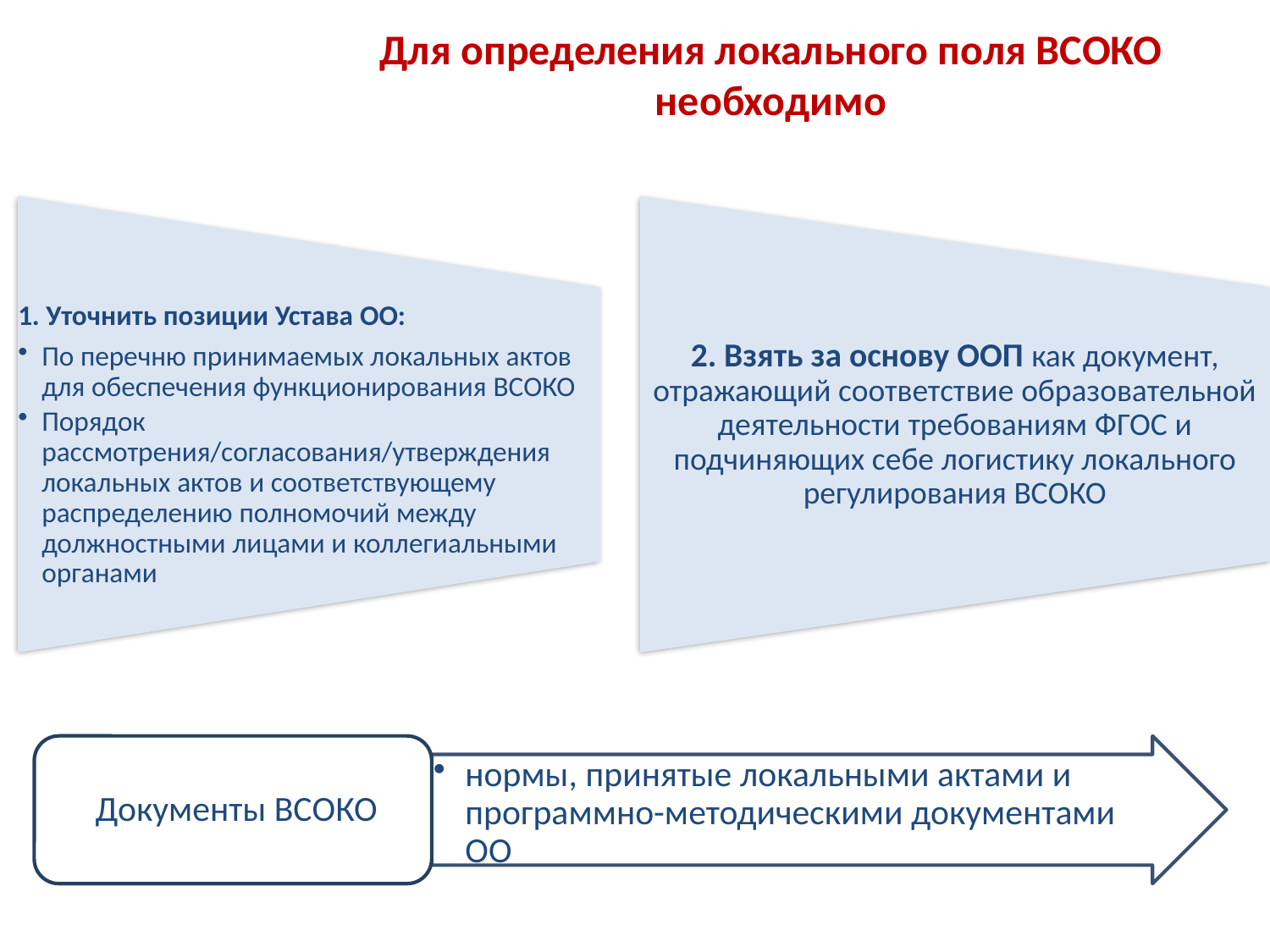

Для определения локального поля ВСОКО необходимо
1. Уточнить позиции Устава ОО:
По перечню принимаемых локальных актов для обеспечения функционирования ВСОКО
Порядок рассмотрения/согласования/утверждения локальных актов и соответствующему распределению полномочий между должностными лицами и коллегиальными органами
2. Взять за основу ООП как документ, отражающий соответствие образовательной деятельности требованиям ФГОС и подчиняющих себе логистику локального регулирования ВСОКО
нормы, принятые локальными актами и программно-методическими документами ОО
Документы ВСОКО